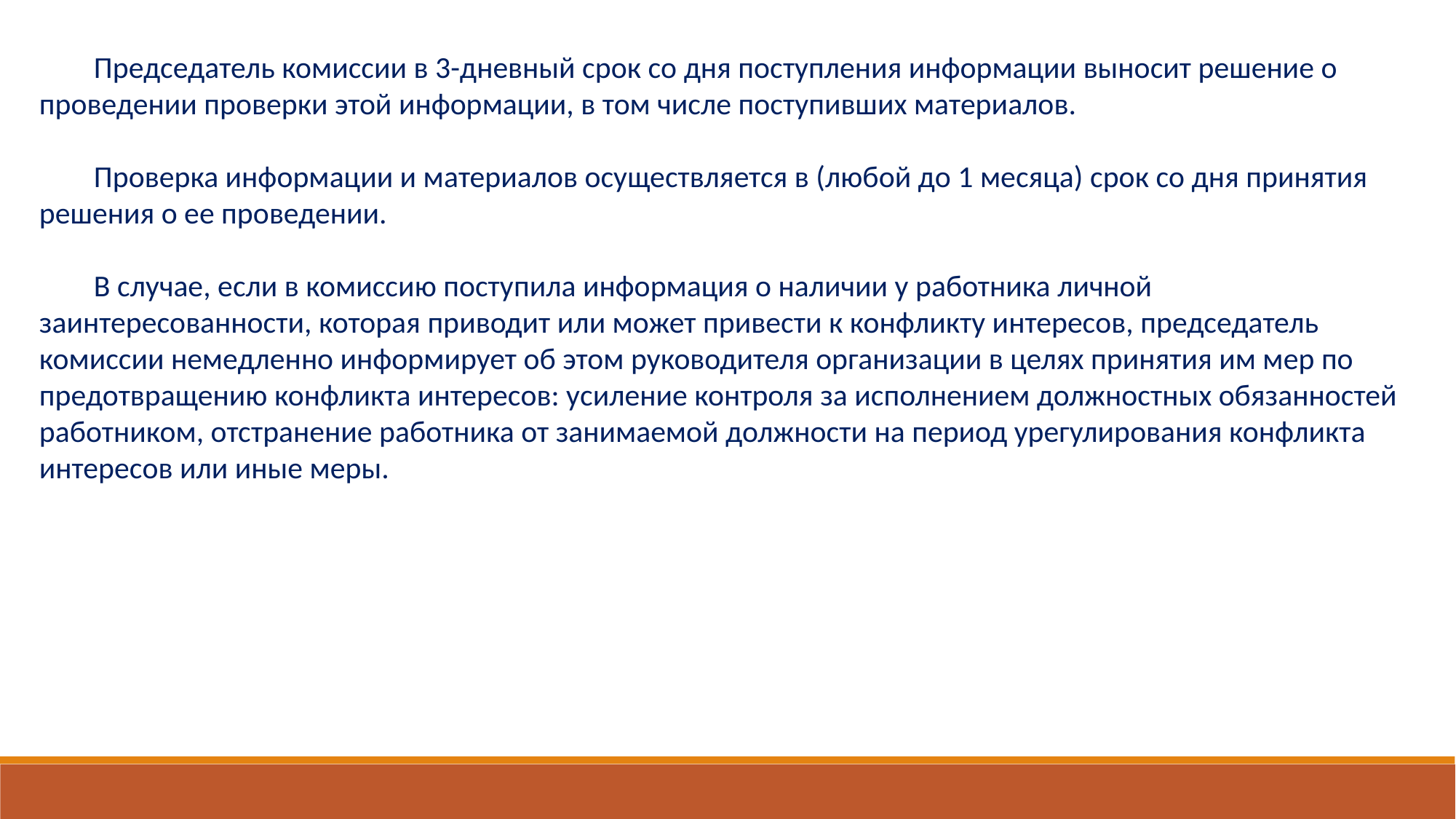

Председатель комиссии в 3-дневный срок со дня поступления информации выносит решение о проведении проверки этой информации, в том числе поступивших материалов.

Проверка информации и материалов осуществляется в (любой до 1 месяца) срок со дня принятия решения о ее проведении.

В случае, если в комиссию поступила информация о наличии у работника личной заинтересованности, которая приводит или может привести к конфликту интересов, председатель комиссии немедленно информирует об этом руководителя организации в целях принятия им мер по предотвращению конфликта интересов: усиление контроля за исполнением должностных обязанностей работником, отстранение работника от занимаемой должности на период урегулирования конфликта интересов или иные меры.